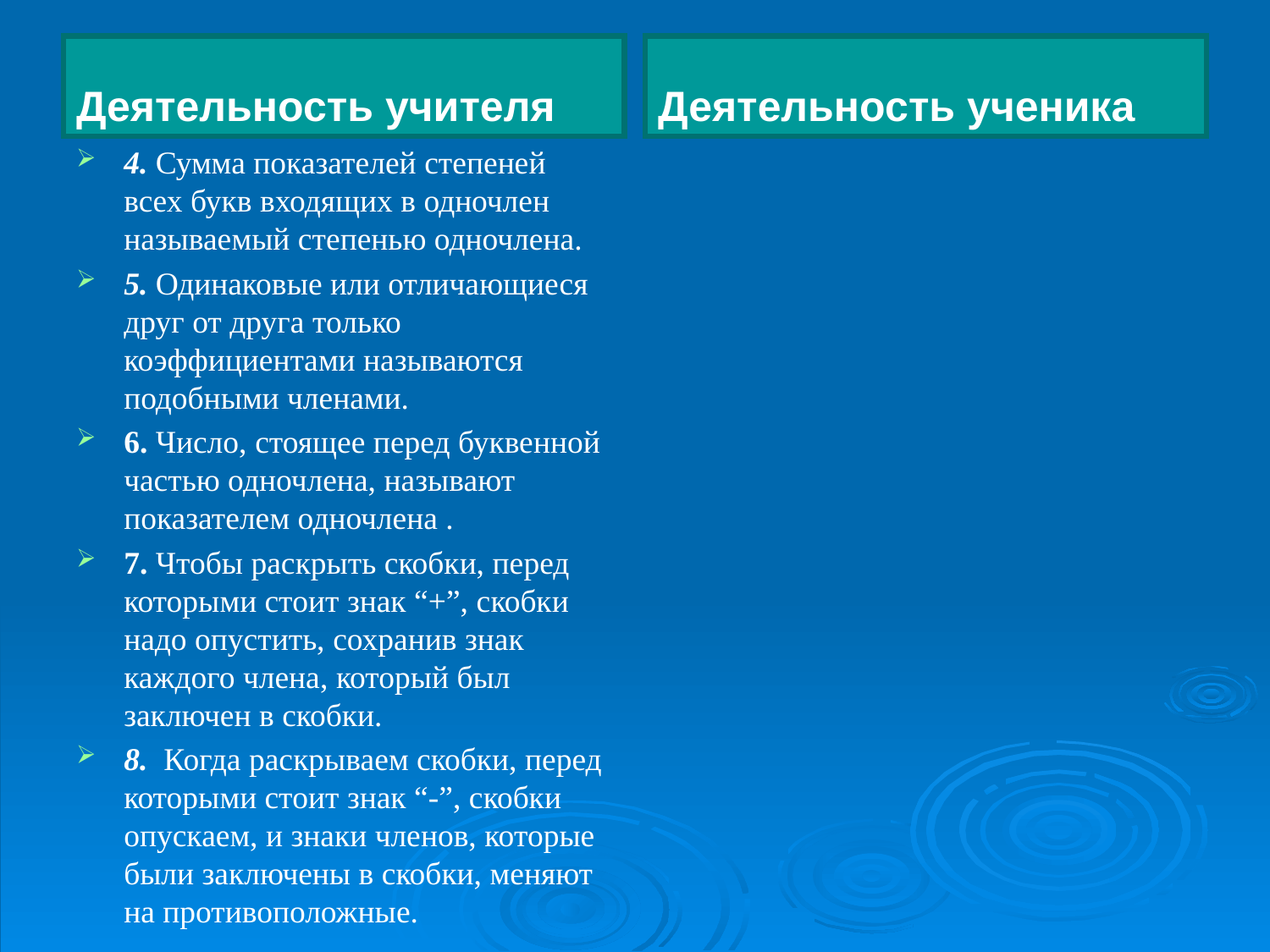

Деятельность учителя
Деятельность ученика
4. Сумма показателей степеней всех букв входящих в одночлен называемый степенью одночлена.
5. Одинаковые или отличающиеся друг от друга только коэффициентами называются подобными членами.
6. Число, стоящее перед буквенной частью одночлена, называют показателем одночлена .
7. Чтобы раскрыть скобки, перед которыми стоит знак “+”, скобки надо опустить, сохранив знак каждого члена, который был заключен в скобки.
8.  Когда раскрываем скобки, перед которыми стоит знак “-”, скобки  опускаем, и знаки членов, которые были заключены в скобки, меняют на противоположные.